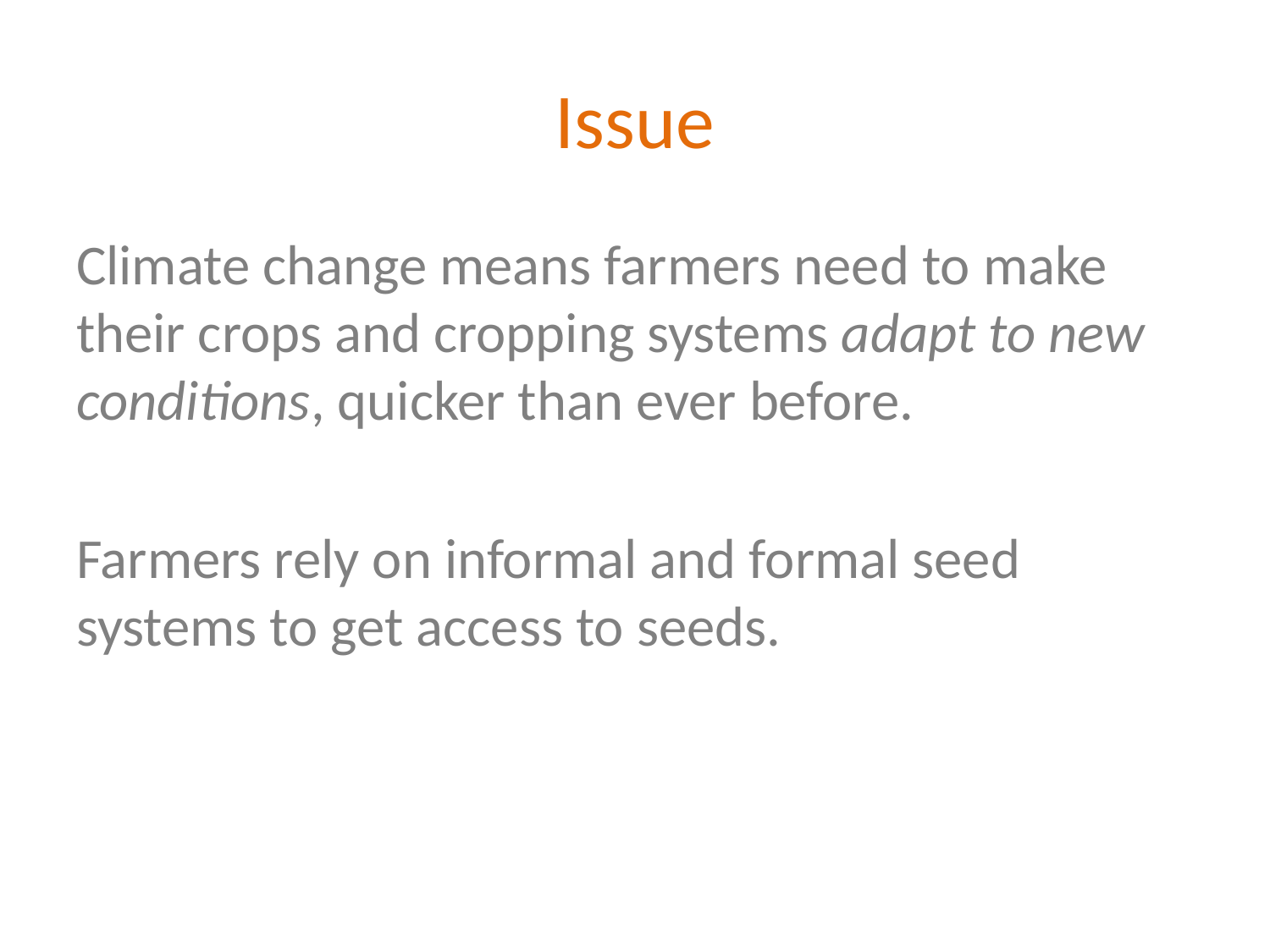

# Issue
Climate change means farmers need to make their crops and cropping systems adapt to new conditions, quicker than ever before.

Farmers rely on informal and formal seed systems to get access to seeds.

Photo: P. Casier (CGIAR).